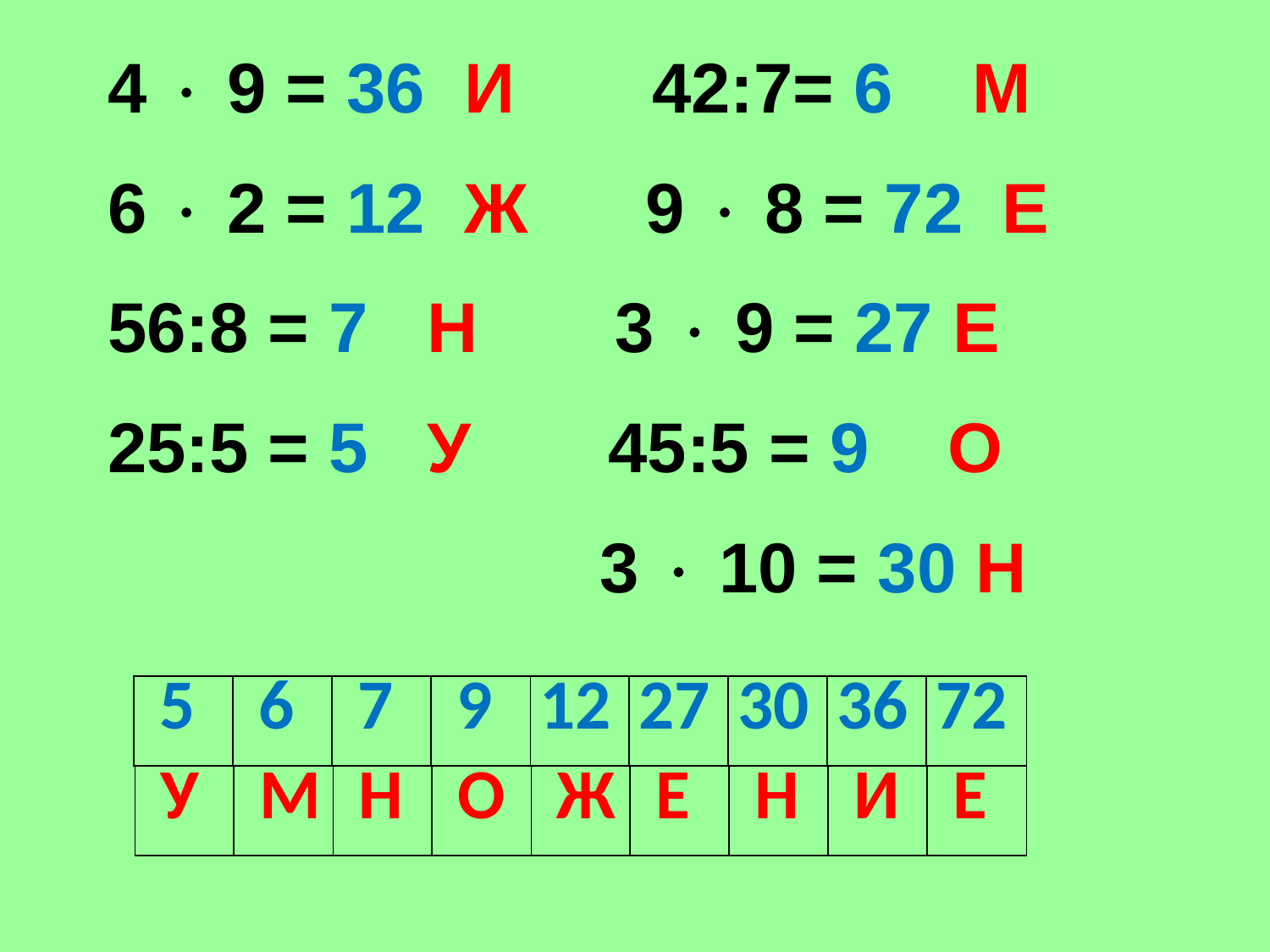

4 ⋅ 9 = 36  И       42:7= 6    М
6 ⋅ 2 = 12  Ж      9 ⋅ 8 = 72  Е
56:8 = 7   Н       3 ⋅ 9 = 27 Е
25:5 = 5   У       45:5 = 9    О
                         3 ⋅ 10 = 30 Н
| 5 | 6 | 7 | 9 | 12 | 27 | 30 | 36 | 72 |
| --- | --- | --- | --- | --- | --- | --- | --- | --- |
| У | М | Н | О | Ж | Е | Н | И | Е |
| --- | --- | --- | --- | --- | --- | --- | --- | --- |